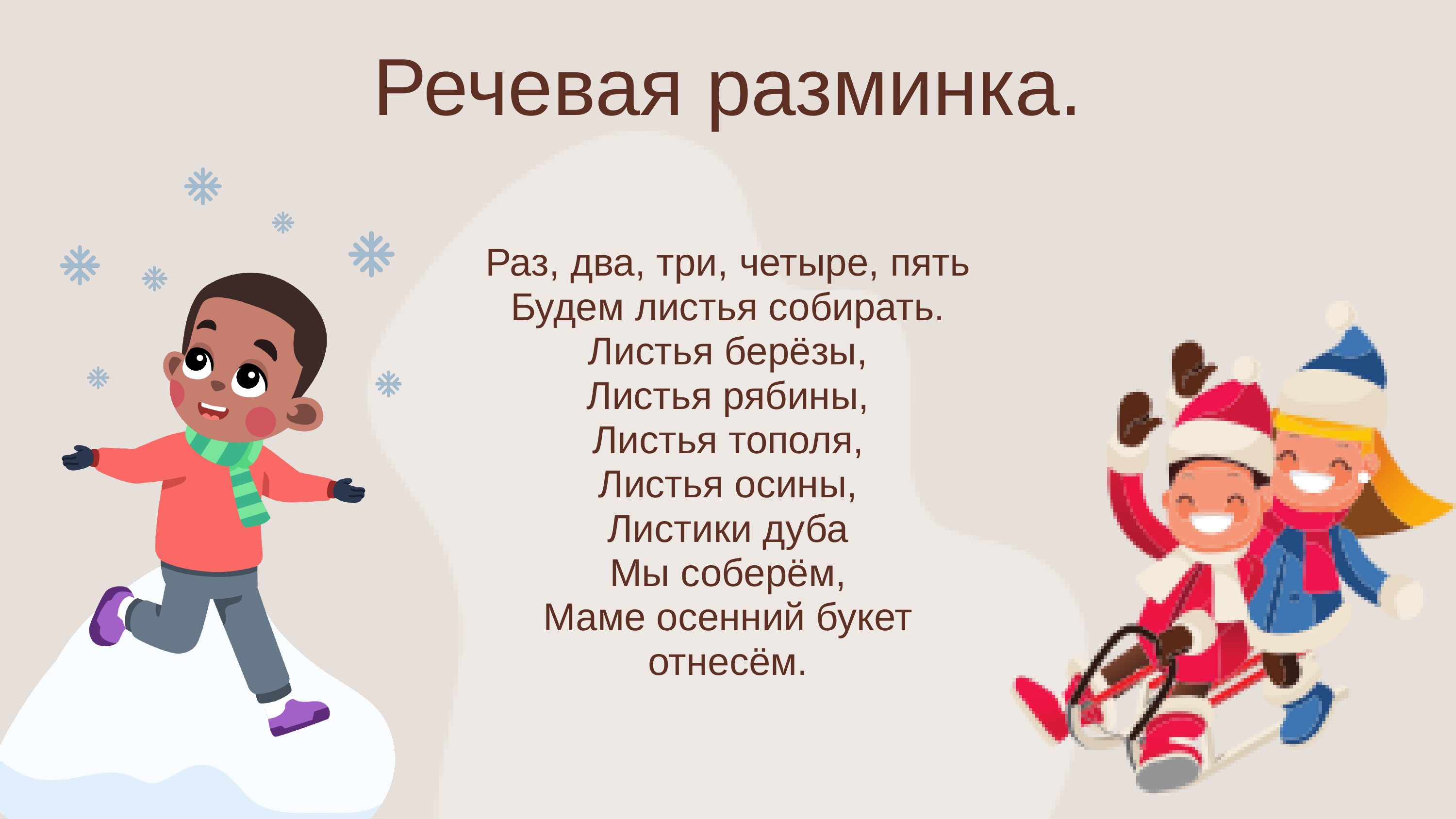

Речевая разминка.

Раз, два, три, четыре, пять
Будем листья собирать.
Листья берёзы,
Листья рябины,
Листья тополя,
Листья осины,
Листики дуба
Мы соберём,
Маме осенний букет отнесём.